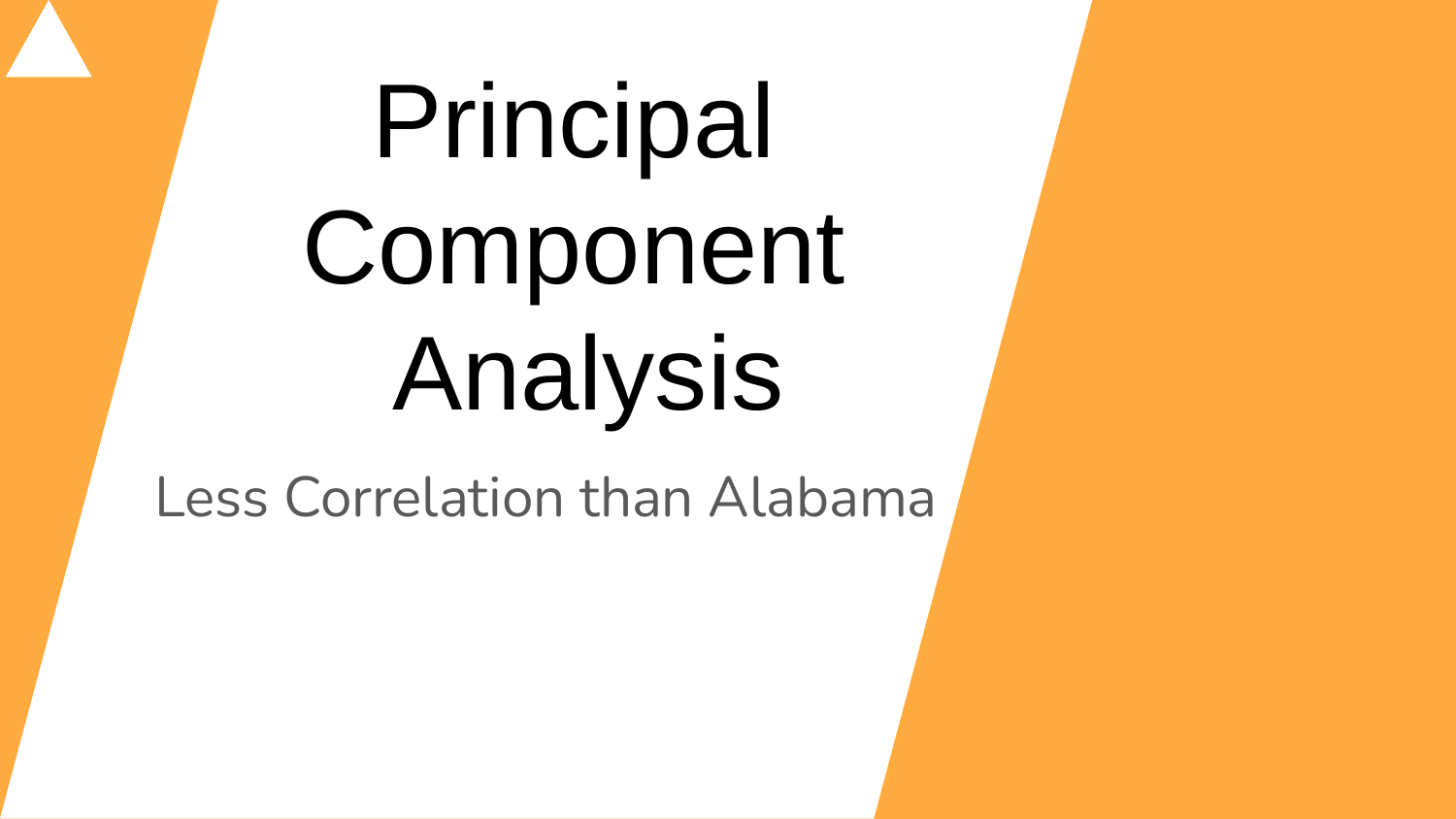

# Principal
Component
Analysis
Less Correlation than Alabama